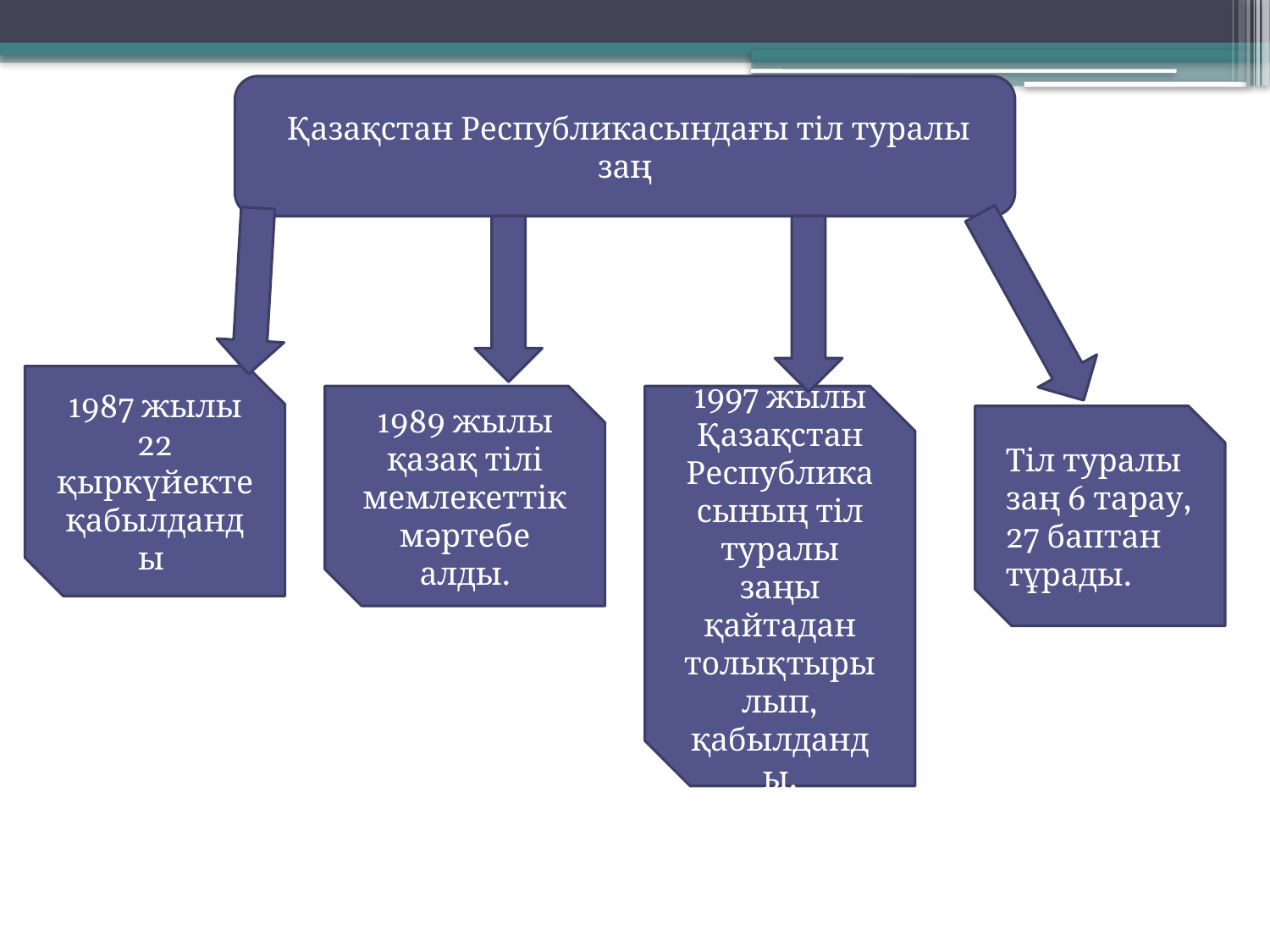

Қазақстан Республикасындағы тіл туралы заң

1987 жылы 22 қыркүйекте қабылданды
1989 жылы қазақ тілі мемлекеттік мәртебе алды.
1997 жылы Қазақстан Республикасының тіл туралы заңы қайтадан толықтырылып, қабылданды.
Тіл туралы заң 6 тарау, 27 баптан тұрады.